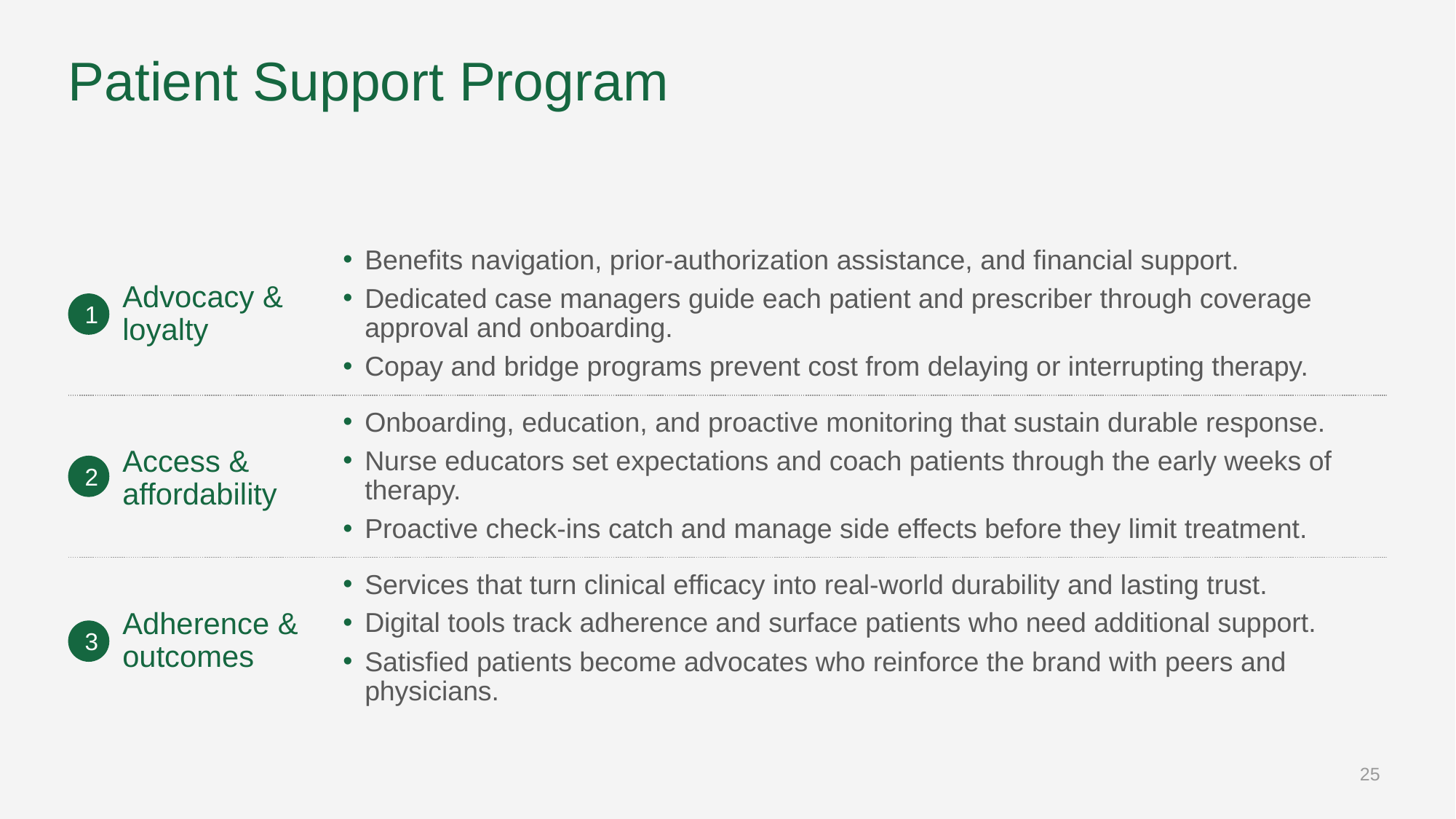

# Patient Support Program
Advocacy & loyalty
Benefits navigation, prior-authorization assistance, and financial support.
Dedicated case managers guide each patient and prescriber through coverage approval and onboarding.
Copay and bridge programs prevent cost from delaying or interrupting therapy.
1
Access & affordability
Onboarding, education, and proactive monitoring that sustain durable response.
Nurse educators set expectations and coach patients through the early weeks of therapy.
Proactive check-ins catch and manage side effects before they limit treatment.
2
Adherence & outcomes
Services that turn clinical efficacy into real-world durability and lasting trust.
Digital tools track adherence and surface patients who need additional support.
Satisfied patients become advocates who reinforce the brand with peers and physicians.
3
25